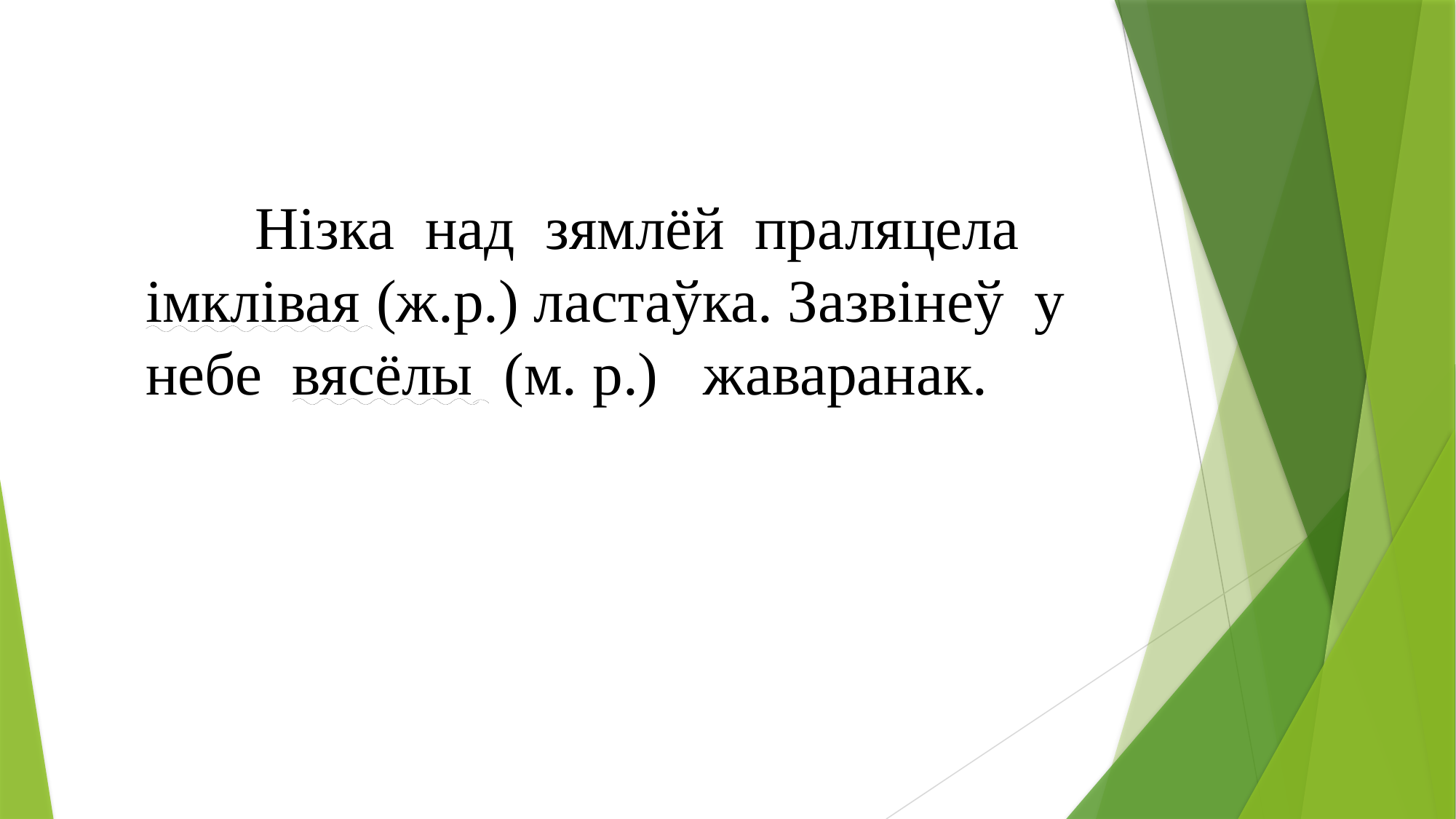

Нізка  над  зямлёй  праляцела імклівая (ж.р.) ластаўка. Зазвінеў  у  небе  вясёлы  (м. р.)   жаваранак.